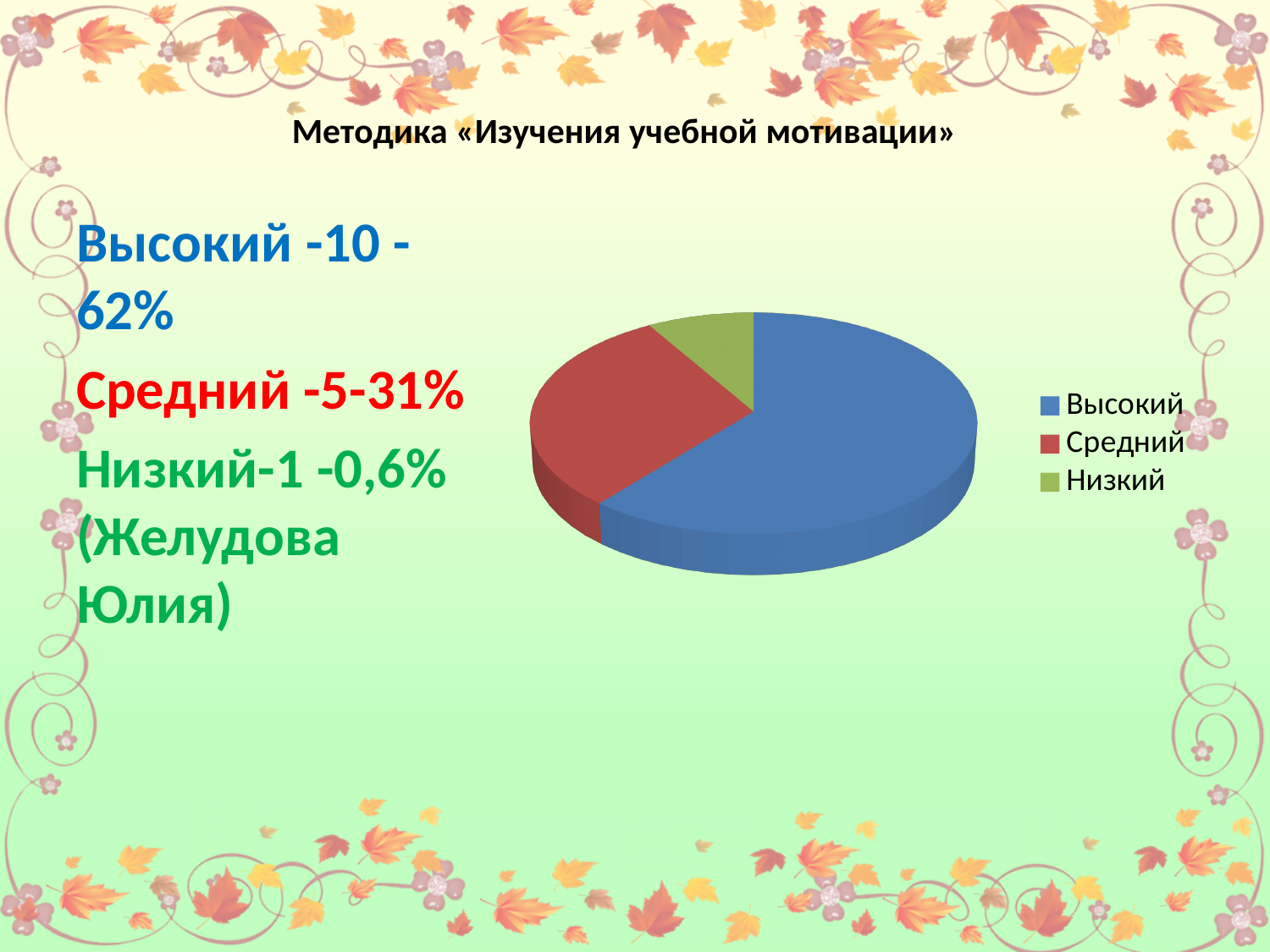

# Методика «Изучения учебной мотивации»

[unsupported chart]

Высокий -10 -62%
Средний -5-31%
Низкий-1 -0,6% (Желудова Юлия)